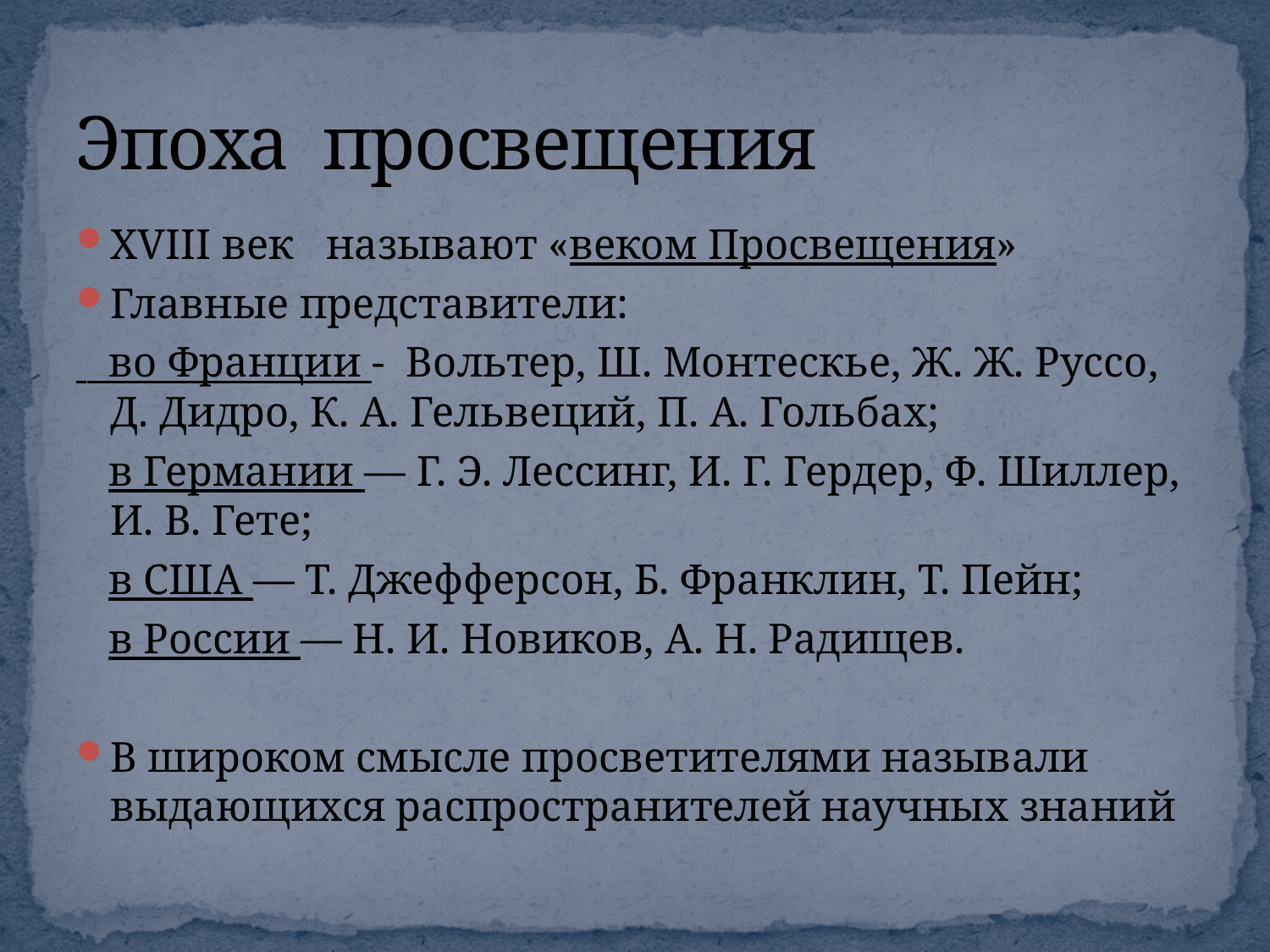

# Эпоха  просвещения
XVIII век   называют «веком Просвещения»
Главные представители:
   во Франции -  Вольтер, Ш. Монтескье, Ж. Ж. Руссо, Д. Дидро, К. А. Гельвеций, П. А. Гольбах;
   в Германии — Г. Э. Лессинг, И. Г. Гердер, Ф. Шиллер, И. В. Гете;
   в США — Т. Джефферсон, Б. Франклин, Т. Пейн;
   в России — Н. И. Новиков, А. Н. Радищев.

В широком смысле просветителями называли выдающихся распространителей научных знаний